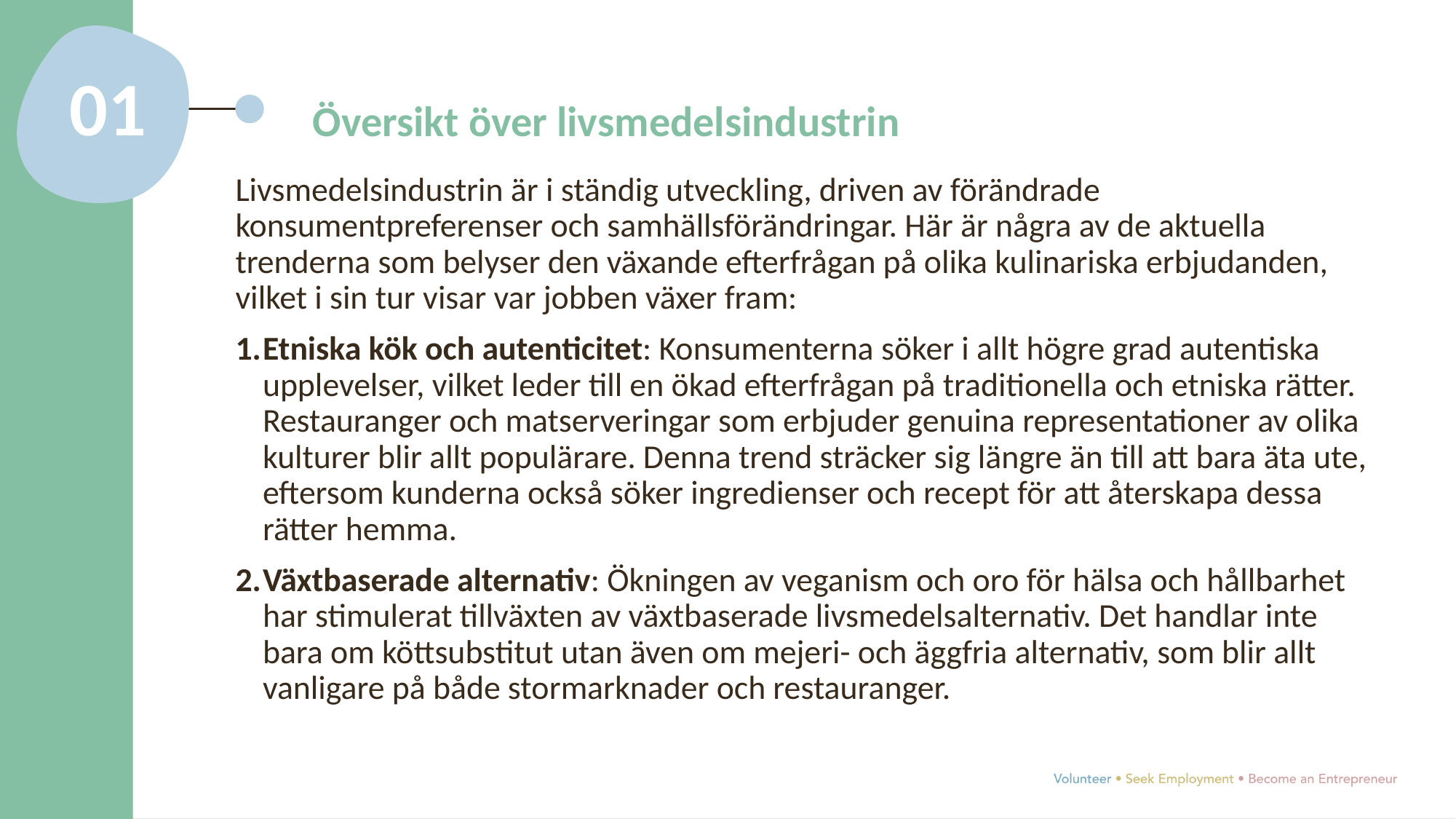

01
Översikt över livsmedelsindustrin

Livsmedelsindustrin är i ständig utveckling, driven av förändrade konsumentpreferenser och samhällsförändringar. Här är några av de aktuella trenderna som belyser den växande efterfrågan på olika kulinariska erbjudanden, vilket i sin tur visar var jobben växer fram:
Etniska kök och autenticitet: Konsumenterna söker i allt högre grad autentiska upplevelser, vilket leder till en ökad efterfrågan på traditionella och etniska rätter. Restauranger och matserveringar som erbjuder genuina representationer av olika kulturer blir allt populärare. Denna trend sträcker sig längre än till att bara äta ute, eftersom kunderna också söker ingredienser och recept för att återskapa dessa rätter hemma.
Växtbaserade alternativ: Ökningen av veganism och oro för hälsa och hållbarhet har stimulerat tillväxten av växtbaserade livsmedelsalternativ. Det handlar inte bara om köttsubstitut utan även om mejeri- och äggfria alternativ, som blir allt vanligare på både stormarknader och restauranger.